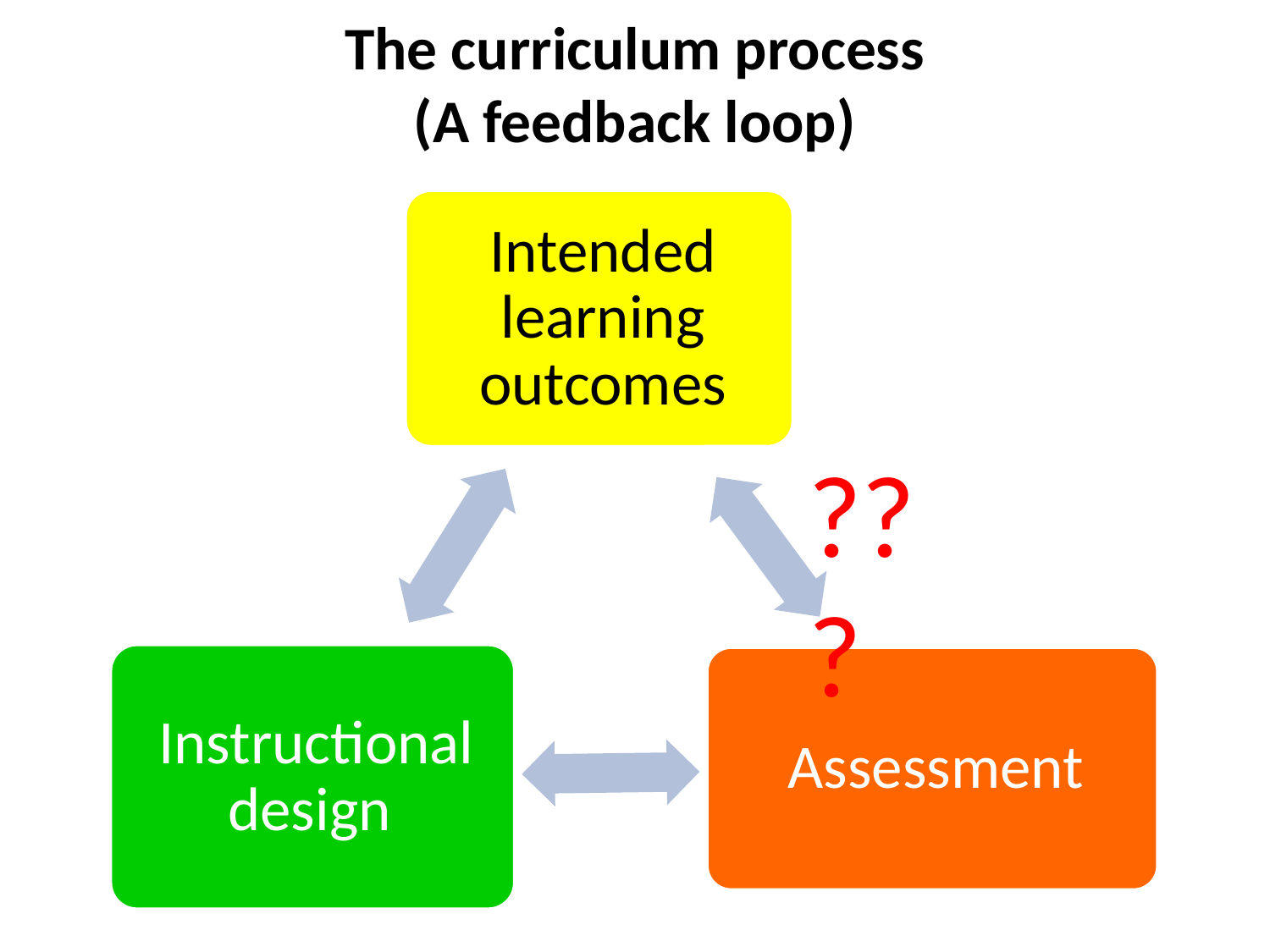

# The curriculum process (A feedback loop)
Intended learning outcomes

Assessment

Instructional design

???